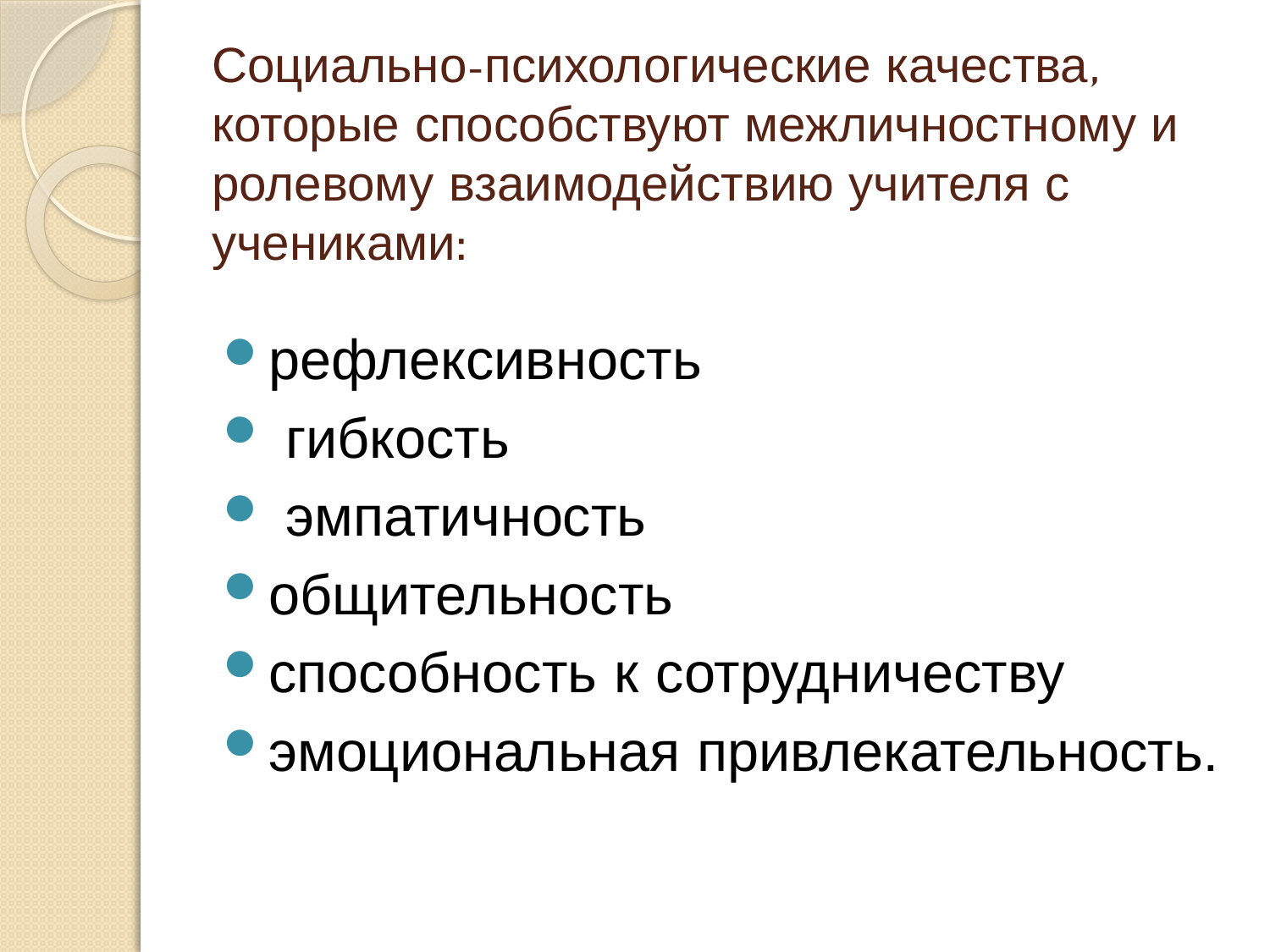

# Социально-психологические качества, которые способствуют межличностному и ролевому взаимодействию учителя с учениками:
рефлексивность
 гибкость
 эмпатичность
общительность
способность к сотрудничеству
эмоциональная привлекательность.